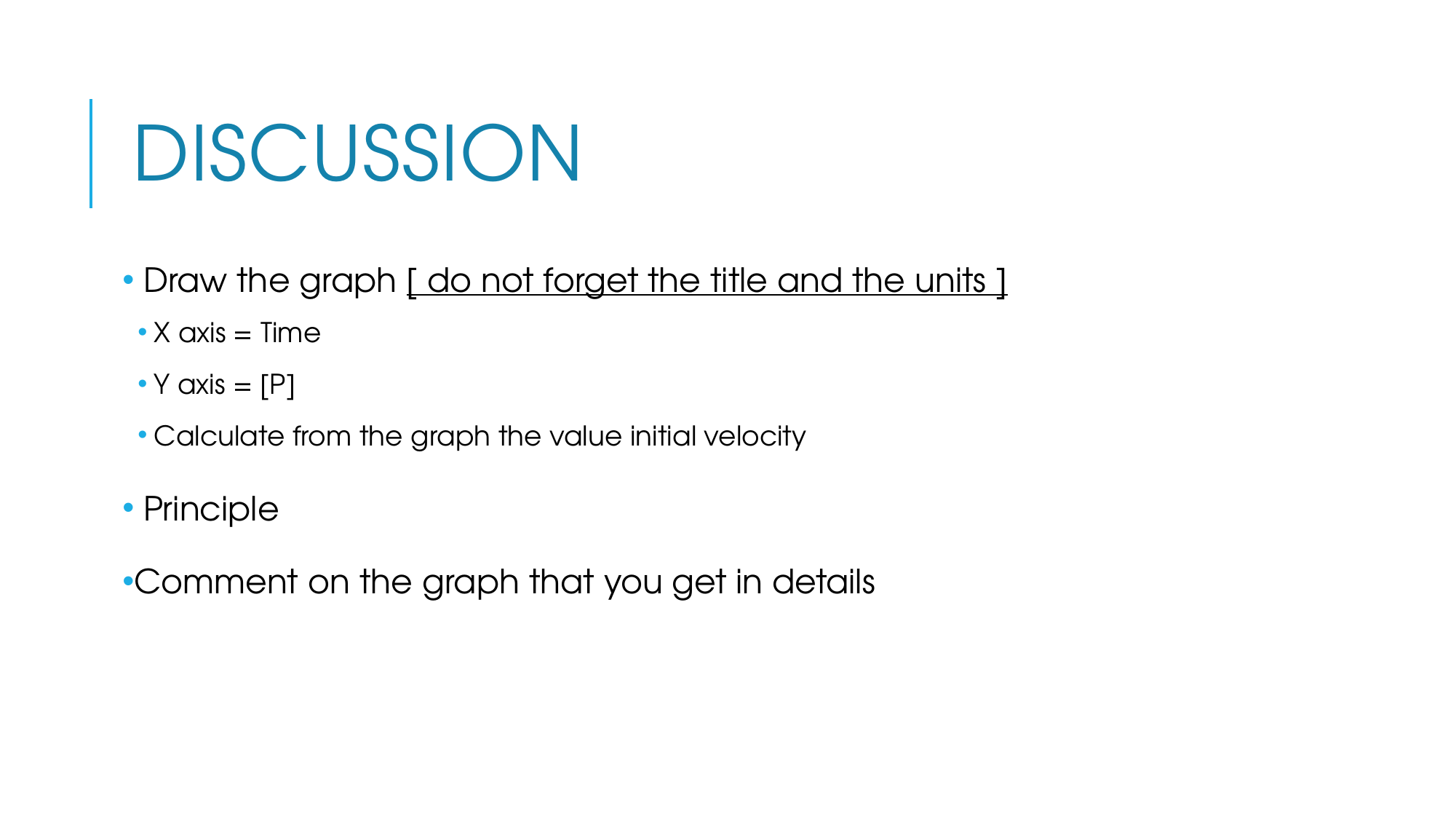

# Discussion
 Draw the graph [ do not forget the title and the units ]
X axis = Time
Y axis = [P]
Calculate from the graph the value initial velocity
 Principle
Comment on the graph that you get in details